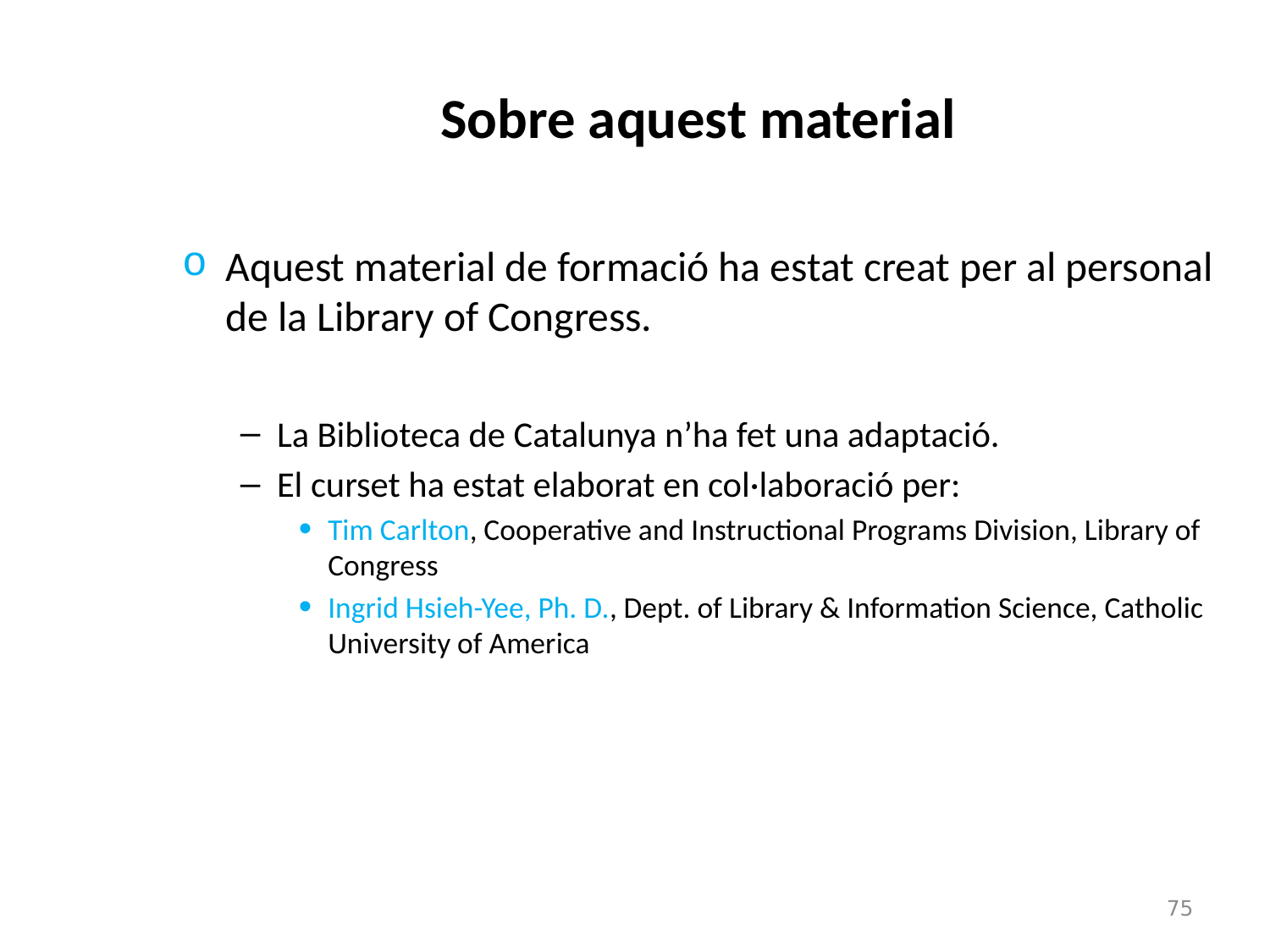

# Sobre aquest material
Aquest material de formació ha estat creat per al personal de la Library of Congress.

La Biblioteca de Catalunya n’ha fet una adaptació.
El curset ha estat elaborat en col·laboració per:
Tim Carlton, Cooperative and Instructional Programs Division, Library of Congress
Ingrid Hsieh-Yee, Ph. D., Dept. of Library & Information Science, Catholic University of America

75